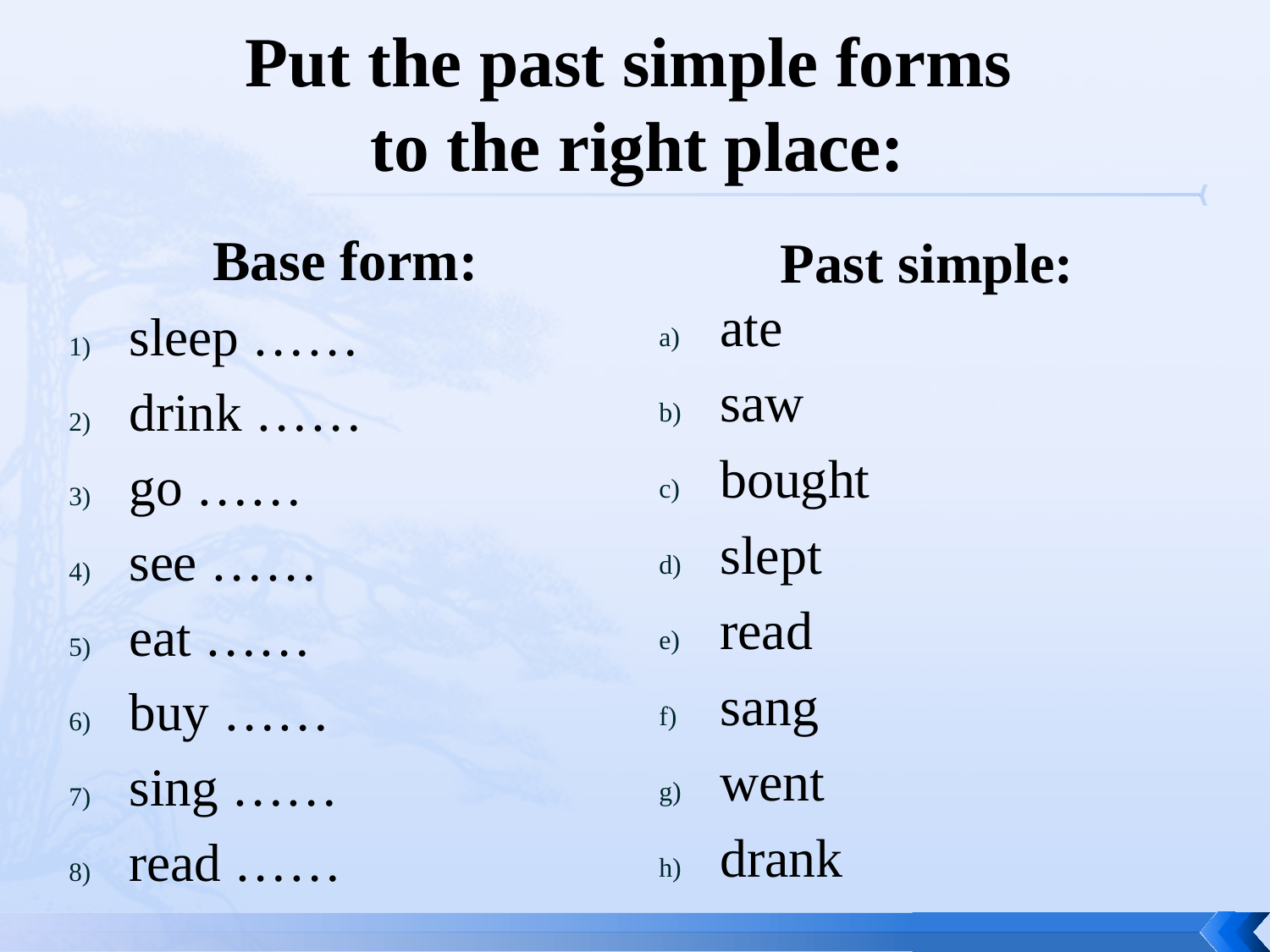

# Put the past simple forms to the right place:
Base form:
Past simple:
ate
saw
bought
slept
read
sang
went
drank
sleep ……
drink ……
go ……
see ……
eat ……
buy ……
sing ……
read ……